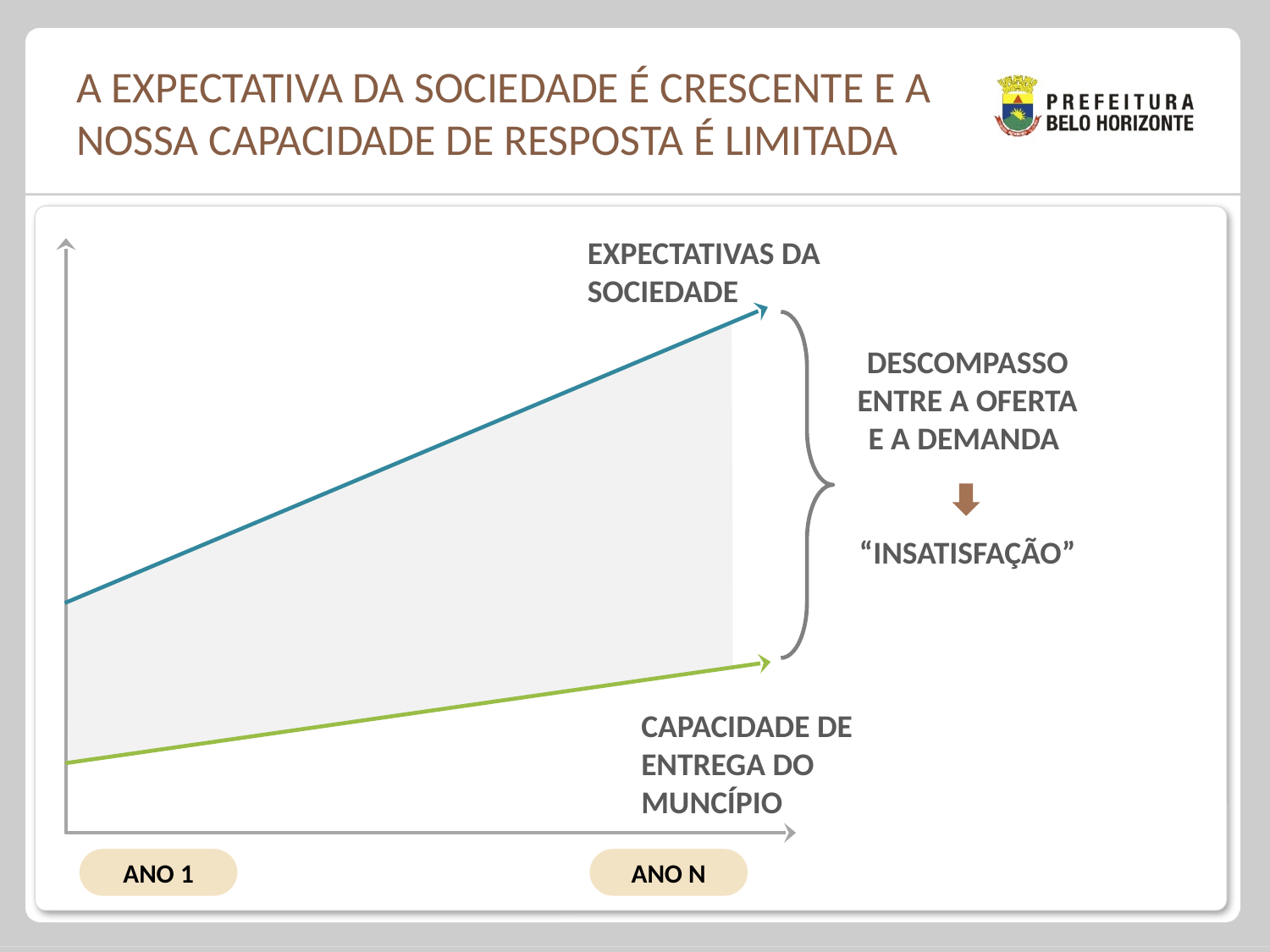

# A expectativa da sociedade é crescente e a nossa capacidade de resposta é limitada

Expectativas da Sociedade

Capacidade de entrega do Muncípio
ANO 1
ANO n

Descompasso entre a oferta e a demanda

“Insatisfação”